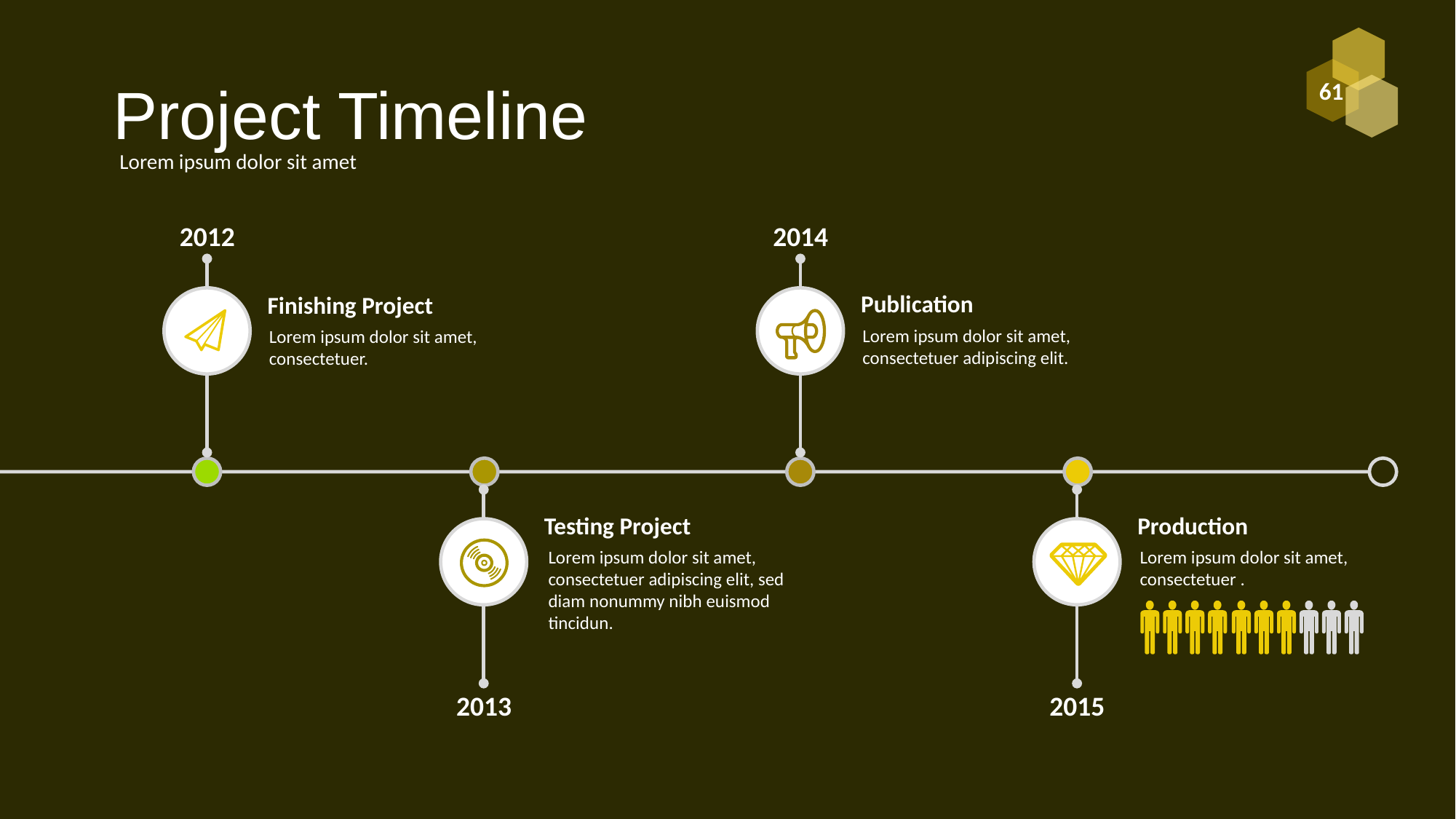

# Project Timeline
Lorem ipsum dolor sit amet
2012
2014
Publication
Finishing Project

Lorem ipsum dolor sit amet, consectetuer adipiscing elit.
Lorem ipsum dolor sit amet, consectetuer.

Testing Project
Production

Lorem ipsum dolor sit amet, consectetuer adipiscing elit, sed diam nonummy nibh euismod tincidun.
Lorem ipsum dolor sit amet, consectetuer .

2013
2015